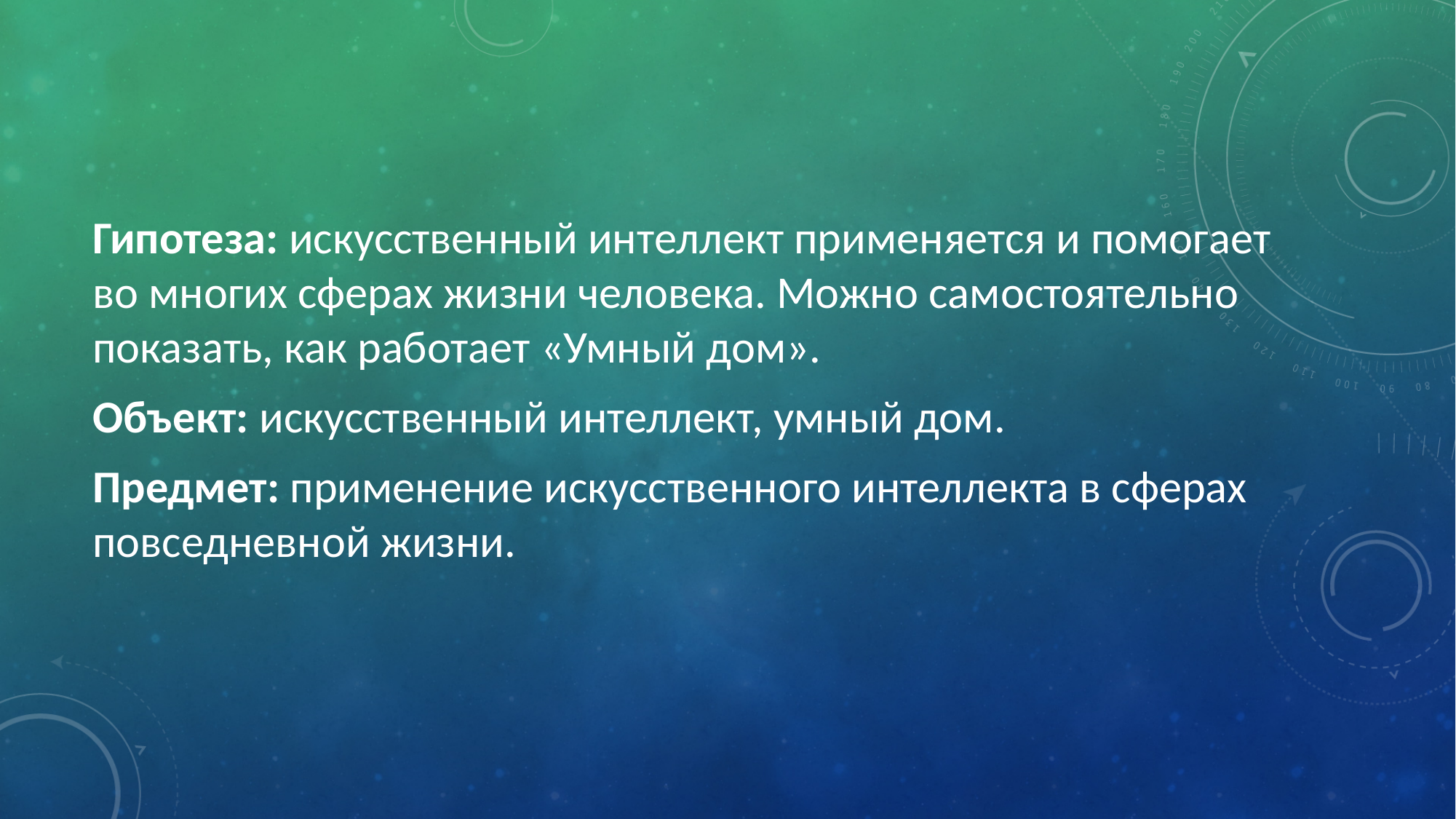

Гипотеза: искусственный интеллект применяется и помогает во многих сферах жизни человека. Можно самостоятельно показать, как работает «Умный дом».
Объект: искусственный интеллект, умный дом.
Предмет: применение искусственного интеллекта в сферах повседневной жизни.